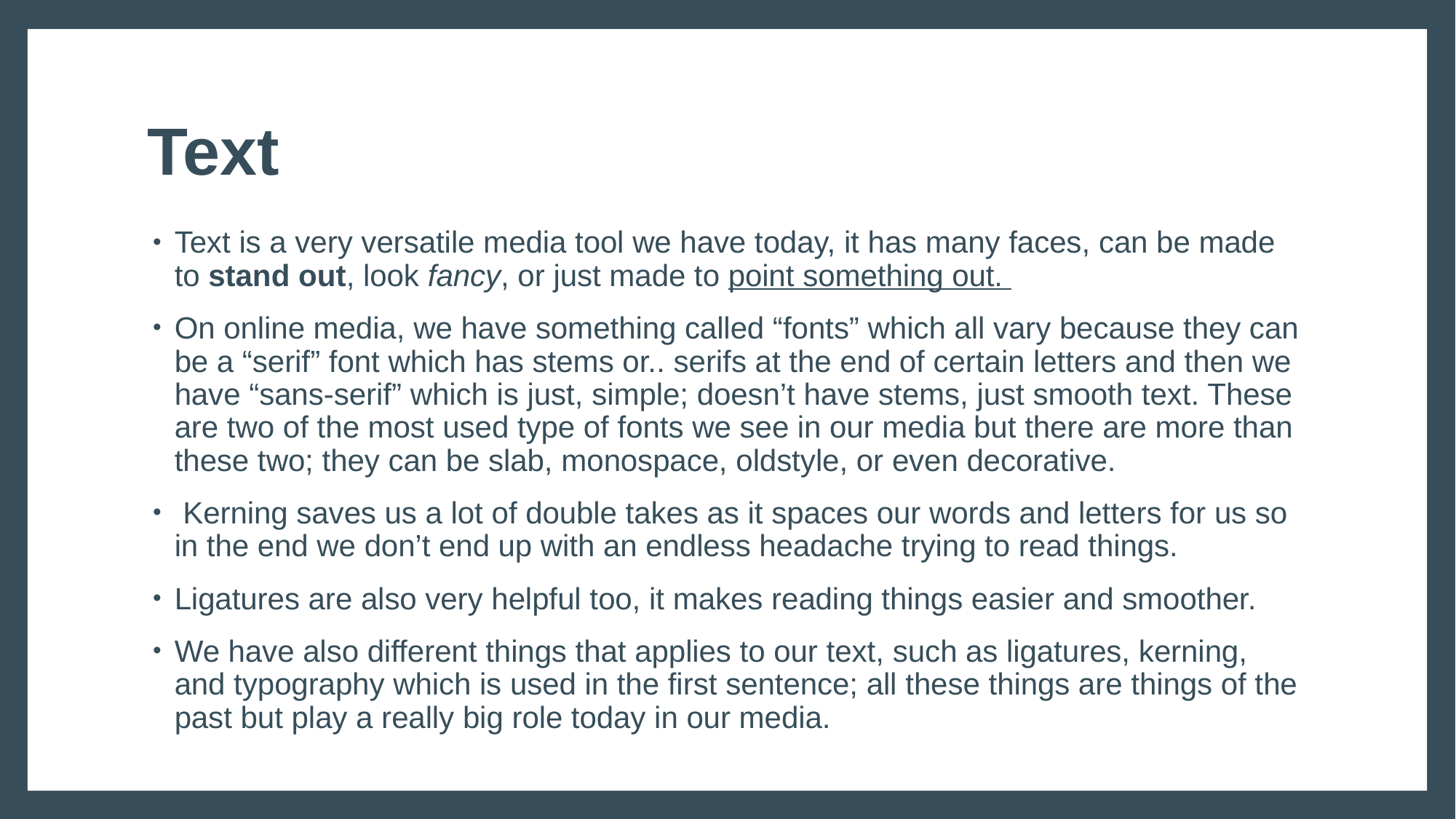

# Text
Text is a very versatile media tool we have today, it has many faces, can be made to stand out, look fancy, or just made to point something out.
On online media, we have something called “fonts” which all vary because they can be a “serif” font which has stems or.. serifs at the end of certain letters and then we have “sans-serif” which is just, simple; doesn’t have stems, just smooth text. These are two of the most used type of fonts we see in our media but there are more than these two; they can be slab, monospace, oldstyle, or even decorative.
 Kerning saves us a lot of double takes as it spaces our words and letters for us so in the end we don’t end up with an endless headache trying to read things.
Ligatures are also very helpful too, it makes reading things easier and smoother.
We have also different things that applies to our text, such as ligatures, kerning, and typography which is used in the first sentence; all these things are things of the past but play a really big role today in our media.